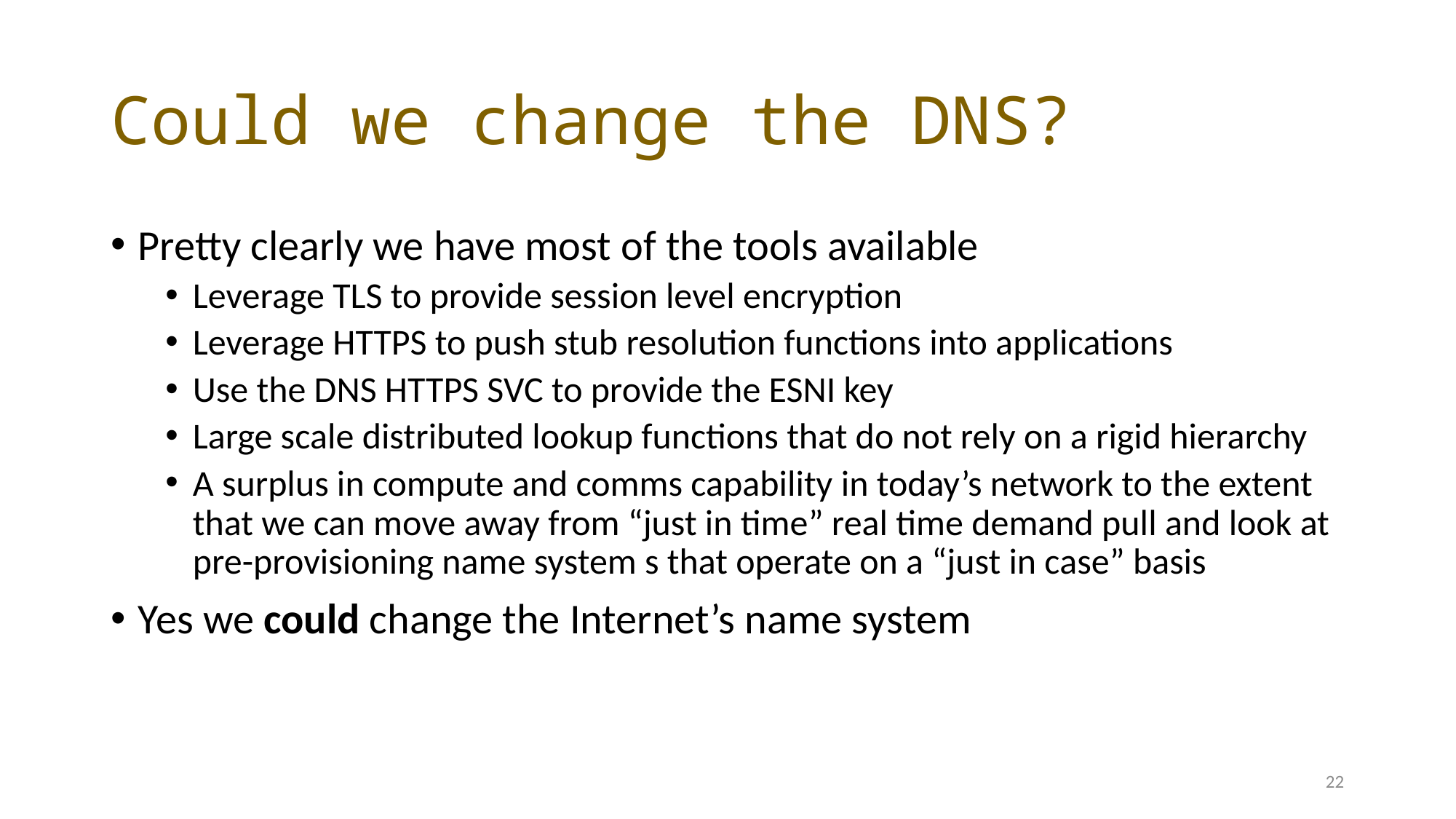

# Could we change the DNS?
Pretty clearly we have most of the tools available
Leverage TLS to provide session level encryption
Leverage HTTPS to push stub resolution functions into applications
Use the DNS HTTPS SVC to provide the ESNI key
Large scale distributed lookup functions that do not rely on a rigid hierarchy
A surplus in compute and comms capability in today’s network to the extent that we can move away from “just in time” real time demand pull and look at pre-provisioning name system s that operate on a “just in case” basis
Yes we could change the Internet’s name system

22